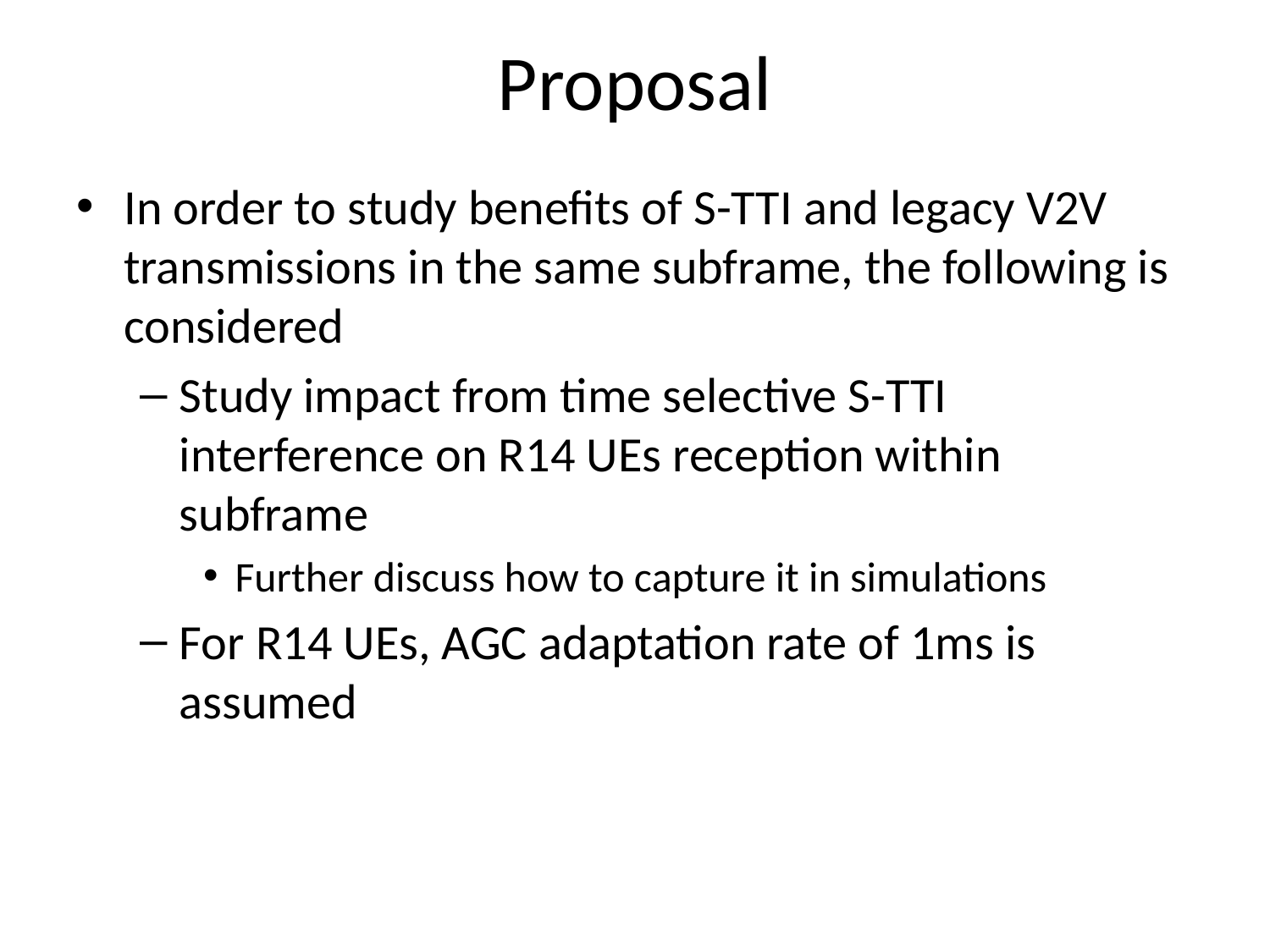

# Proposal
In order to study benefits of S-TTI and legacy V2V transmissions in the same subframe, the following is considered
Study impact from time selective S-TTI interference on R14 UEs reception within subframe
Further discuss how to capture it in simulations
For R14 UEs, AGC adaptation rate of 1ms is assumed